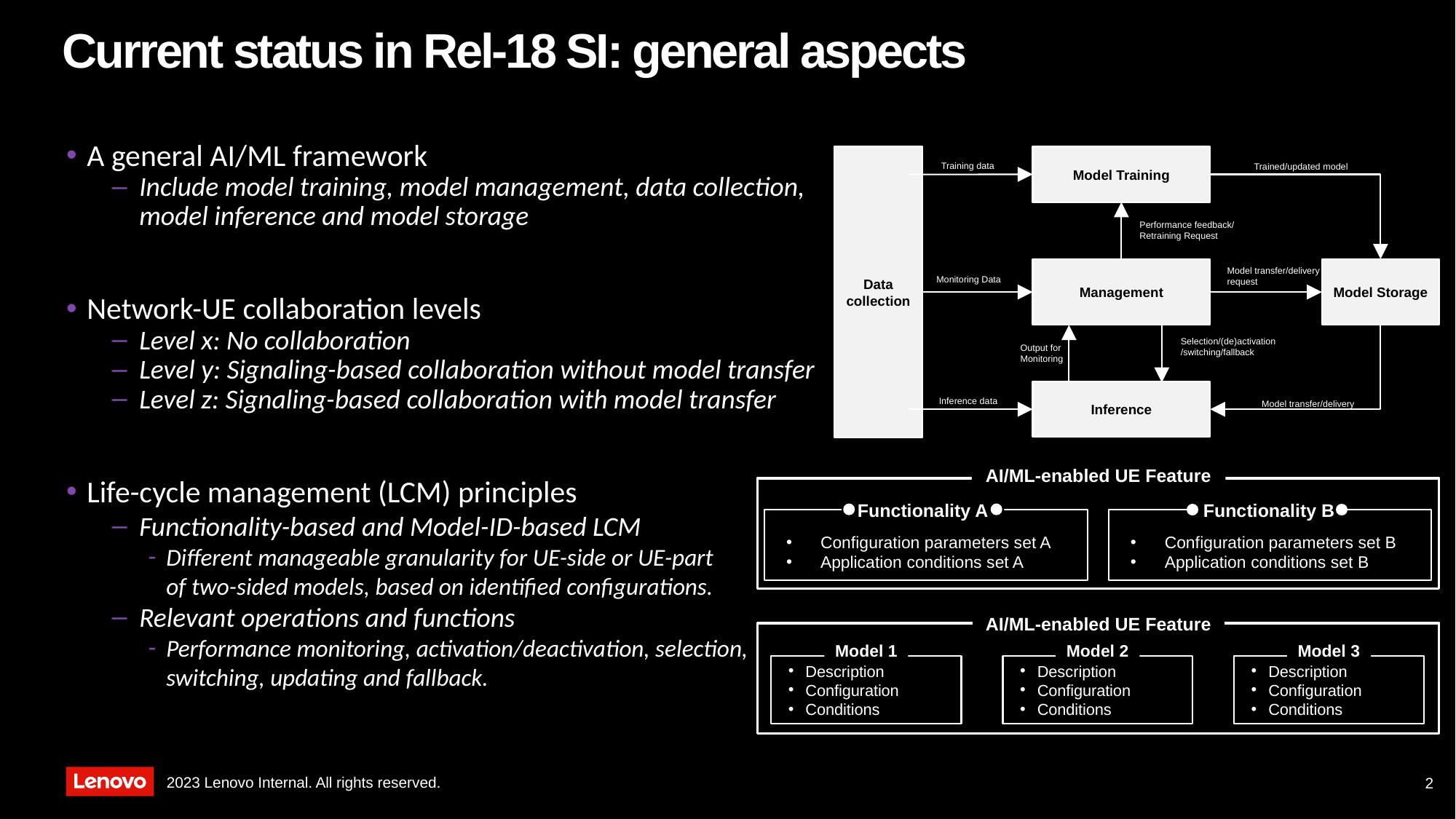

# Current status in Rel-18 SI: general aspects
A general AI/ML framework
Include model training, model management, data collection, model inference and model storage

Network-UE collaboration levels
Level x: No collaboration
Level y: Signaling-based collaboration without model transfer
Level z: Signaling-based collaboration with model transfer

Life-cycle management (LCM) principles
Functionality-based and Model-ID-based LCM
Different manageable granularity for UE-side or UE-part
of two-sided models, based on identified configurations.
Relevant operations and functions
Performance monitoring, activation/deactivation, selection, switching, updating and fallback.

Data collection
Model Training
Training data
Trained/updated model
Performance feedback/
Retraining Request
Management
Model Storage
Model transfer/delivery request
Monitoring Data
Selection/(de)activation
/switching/fallback
Output for
Monitoring
Inference
Inference data
Model transfer/delivery
AI/ML-enabled UE Feature

Functionality A
Functionality B

Configuration parameters set A
Application conditions set A
Configuration parameters set B
Application conditions set B

AI/ML-enabled UE Feature

Model 1
Model 2
Model 3
Description
Configuration
Conditions
Description
Configuration
Conditions
Description
Configuration
Conditions
2